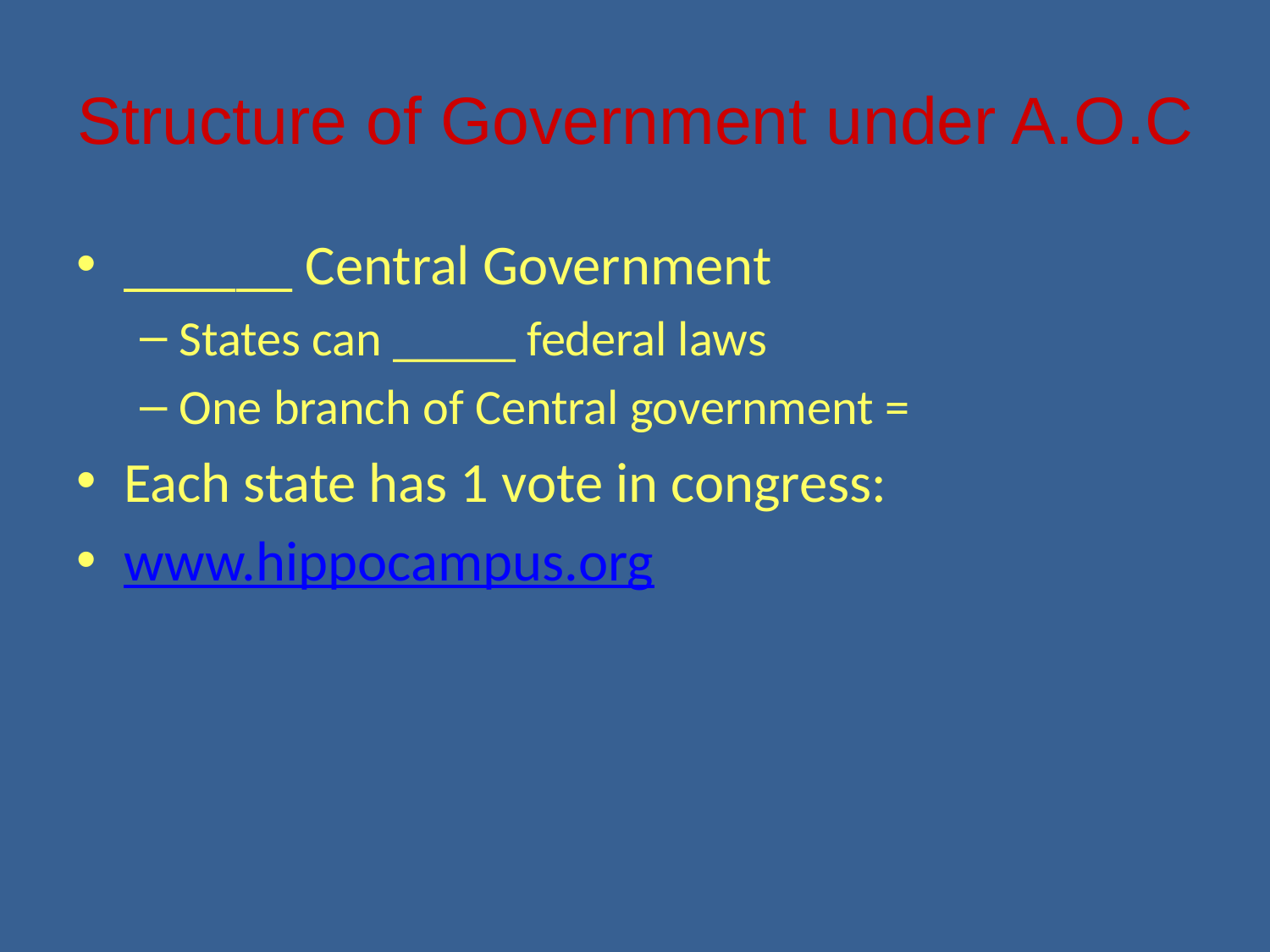

# Structure of Government under A.O.C
______ Central Government
States can _____ federal laws
One branch of Central government =
Each state has 1 vote in congress:
www.hippocampus.org